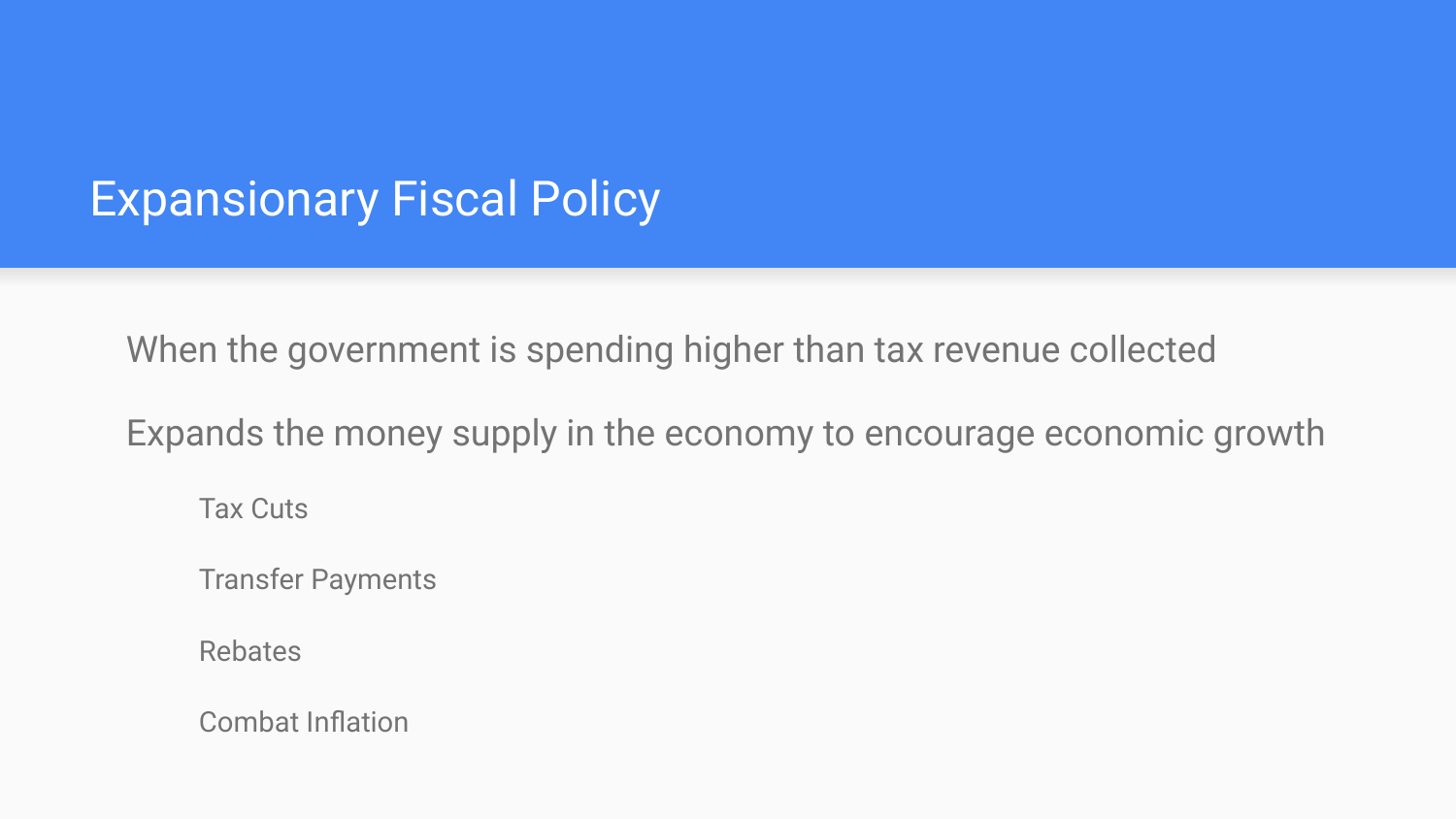

# Expansionary Fiscal Policy
When the government is spending higher than tax revenue collected
Expands the money supply in the economy to encourage economic growth
Tax Cuts
Transfer Payments
Rebates
Combat Inflation